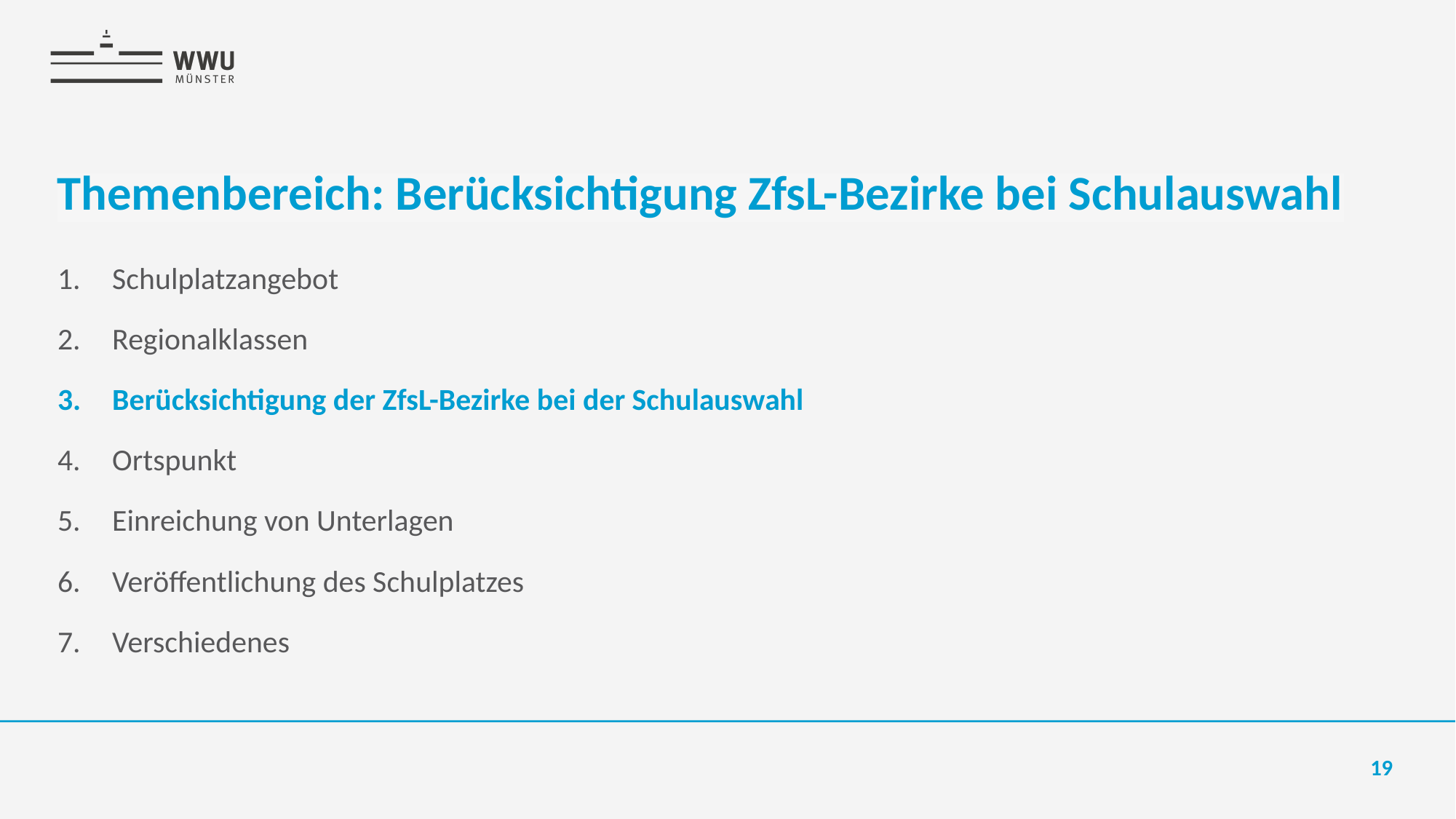

# Themenbereich: Berücksichtigung ZfsL-Bezirke bei Schulauswahl
Schulplatzangebot
Regionalklassen
Berücksichtigung der ZfsL-Bezirke bei der Schulauswahl
Ortspunkt
Einreichung von Unterlagen
Veröffentlichung des Schulplatzes
Verschiedenes

19